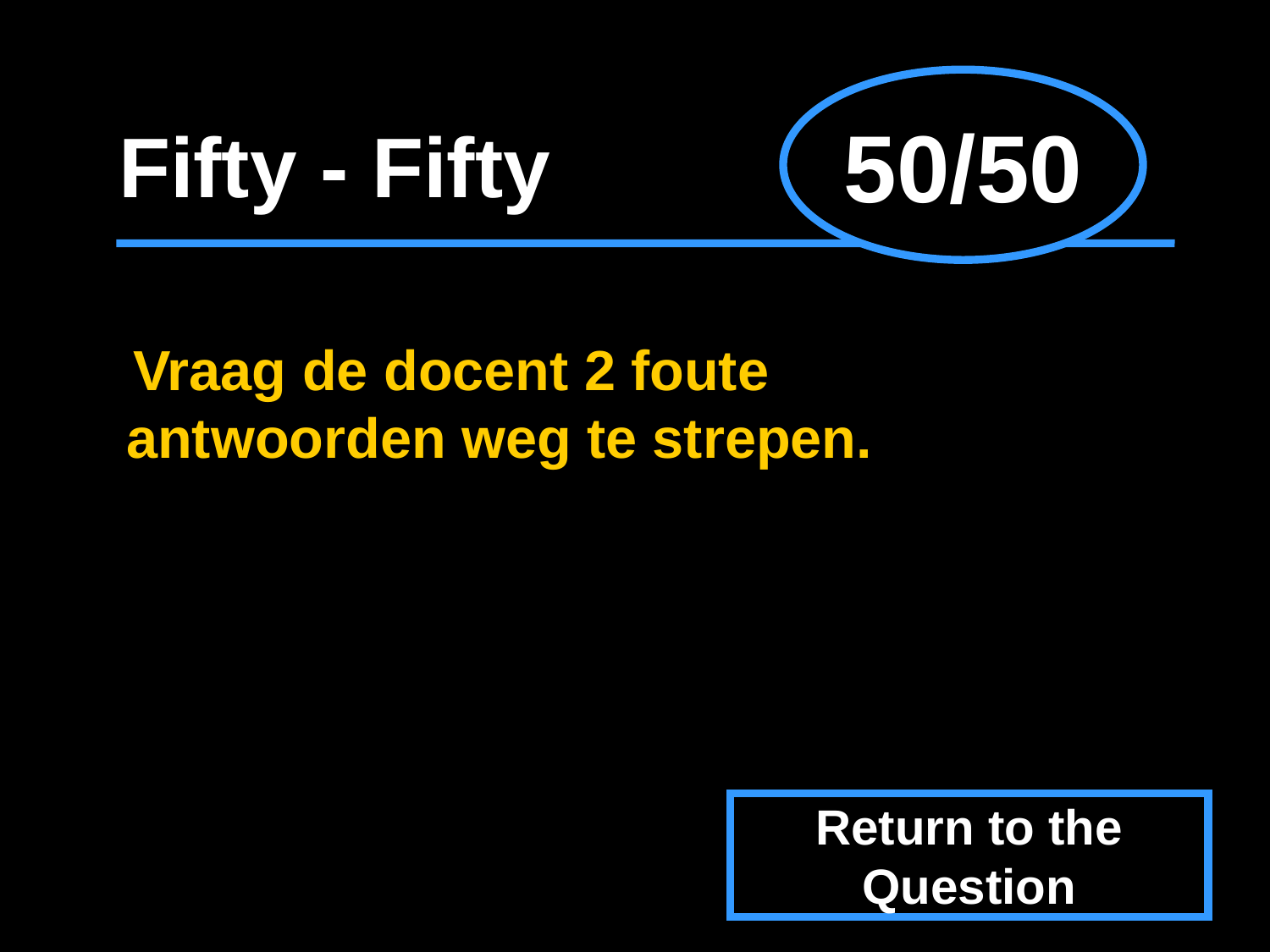

50/50
# Fifty - Fifty

Vraag de docent 2 foute antwoorden weg te strepen.
Return to the Question